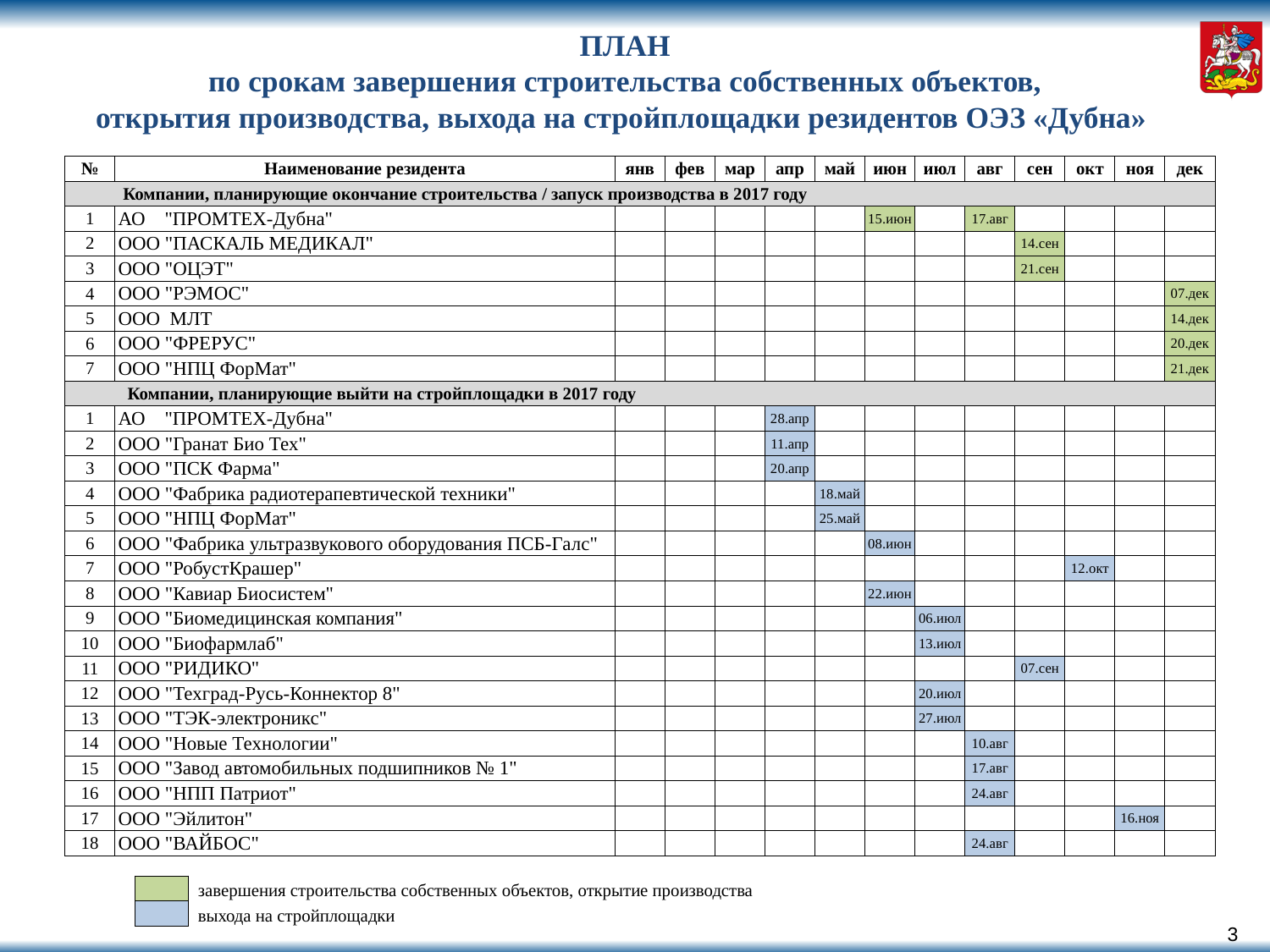

# ПЛАН по срокам завершения строительства собственных объектов, открытия производства, выхода на стройплощадки резидентов ОЭЗ «Дубна»
| № | Наименование резидента | янв | фев | мар | апр | май | июн | июл | авг | сен | окт | ноя | дек |
| --- | --- | --- | --- | --- | --- | --- | --- | --- | --- | --- | --- | --- | --- |
| Компании, планирующие окончание строительства / запуск производства в 2017 году |  |  |  |  |  |  |  |  |  |  |  |  |  |
| 1 | АО "ПРОМТЕХ-Дубна" |  |  |  |  |  | 15.июн |  | 17.авг |  |  |  |  |
| 2 | ООО "ПАСКАЛЬ МЕДИКАЛ" |  |  |  |  |  |  |  |  | 14.сен |  |  |  |
| 3 | ООО "ОЦЭТ" |  |  |  |  |  |  |  |  | 21.сен |  |  |  |
| 4 | ООО "РЭМОС" |  |  |  |  |  |  |  |  |  |  |  | 07.дек |
| 5 | ООО МЛТ |  |  |  |  |  |  |  |  |  |  |  | 14.дек |
| 6 | ООО "ФРЕРУС" |  |  |  |  |  |  |  |  |  |  |  | 20.дек |
| 7 | ООО "НПЦ ФорМат" |  |  |  |  |  |  |  |  |  |  |  | 21.дек |
| Компании, планирующие выйти на стройплощадки в 2017 году |  |  |  |  |  |  |  |  |  |  |  |  |  |
| 1 | АО "ПРОМТЕХ-Дубна" |  |  |  | 28.апр |  |  |  |  |  |  |  |  |
| 2 | ООО "Гранат Био Тех" |  |  |  | 11.апр |  |  |  |  |  |  |  |  |
| 3 | ООО "ПСК Фарма" |  |  |  | 20.апр |  |  |  |  |  |  |  |  |
| 4 | ООО "Фабрика радиотерапевтической техники" |  |  |  |  | 18.май |  |  |  |  |  |  |  |
| 5 | ООО "НПЦ ФорМат" |  |  |  |  | 25.май |  |  |  |  |  |  |  |
| 6 | ООО "Фабрика ультразвукового оборудования ПСБ-Галс" |  |  |  |  |  | 08.июн |  |  |  |  |  |  |
| 7 | ООО "РобустКрашер" |  |  |  |  |  |  |  |  |  | 12.окт |  |  |
| 8 | ООО "Кавиар Биосистем" |  |  |  |  |  | 22.июн |  |  |  |  |  |  |
| 9 | ООО "Биомедицинская компания" |  |  |  |  |  |  | 06.июл |  |  |  |  |  |
| 10 | ООО "Биофармлаб" |  |  |  |  |  |  | 13.июл |  |  |  |  |  |
| 11 | ООО "РИДИКО" |  |  |  |  |  |  |  |  | 07.сен |  |  |  |
| 12 | ООО "Техград-Русь-Коннектор 8" |  |  |  |  |  |  | 20.июл |  |  |  |  |  |
| 13 | ООО "ТЭК-электроникс" |  |  |  |  |  |  | 27.июл |  |  |  |  |  |
| 14 | ООО "Новые Технологии" |  |  |  |  |  |  |  | 10.авг |  |  |  |  |
| 15 | ООО "Завод автомобильных подшипников № 1" |  |  |  |  |  |  |  | 17.авг |  |  |  |  |
| 16 | ООО "НПП Патриот" |  |  |  |  |  |  |  | 24.авг |  |  |  |  |
| 17 | ООО "Эйлитон" |  |  |  |  |  |  |  |  |  |  | 16.ноя |  |
| 18 | ООО "ВАЙБОС" |  |  |  |  |  |  |  | 24.авг |  |  |  |  |
|  | завершения строительства собственных объектов, открытие производства |
| --- | --- |
|  | выхода на стройплощадки |
3